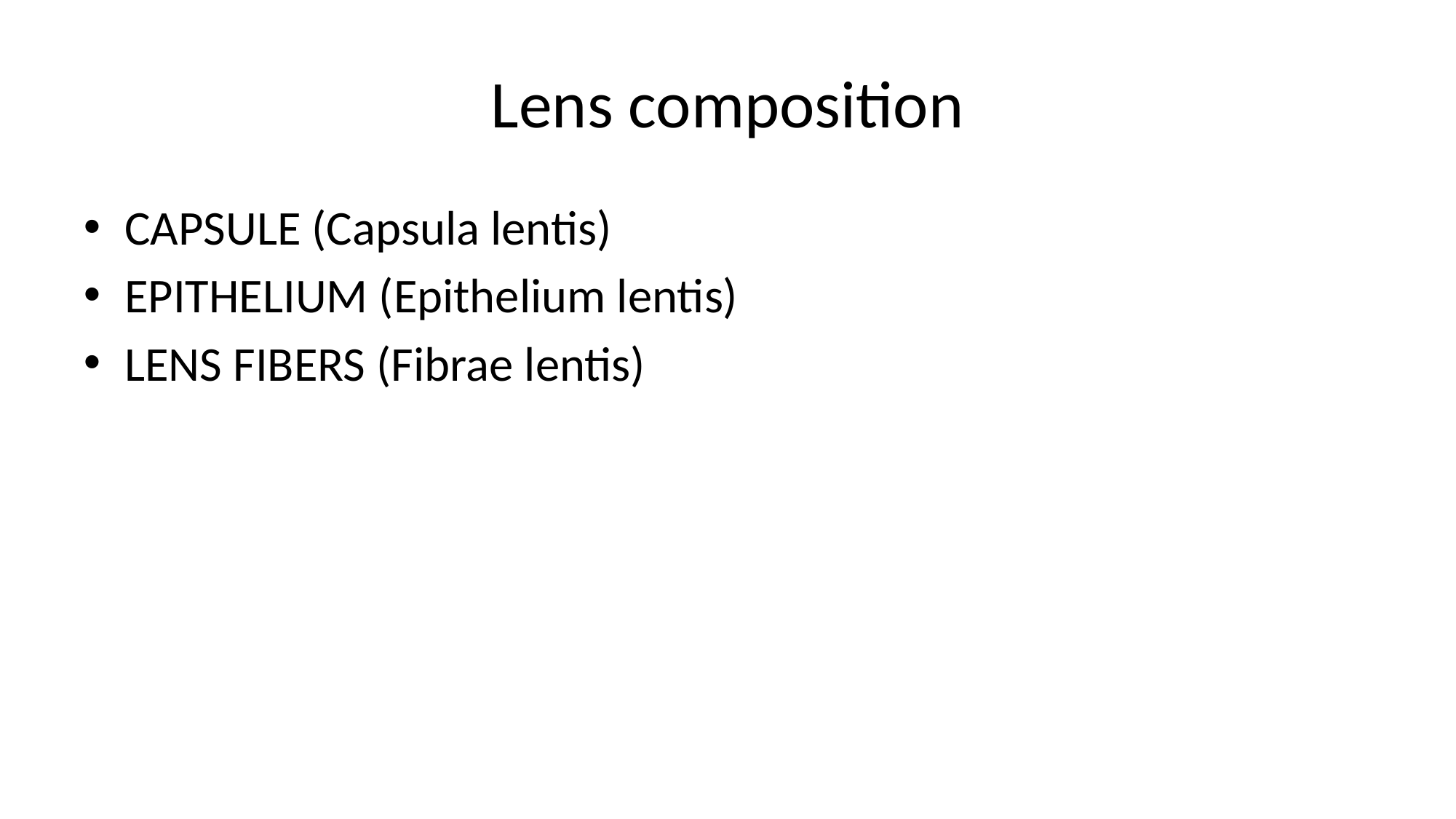

# Lens composition
CAPSULE (Capsula lentis)
EPITHELIUM (Epithelium lentis)
LENS FIBERS (Fibrae lentis)